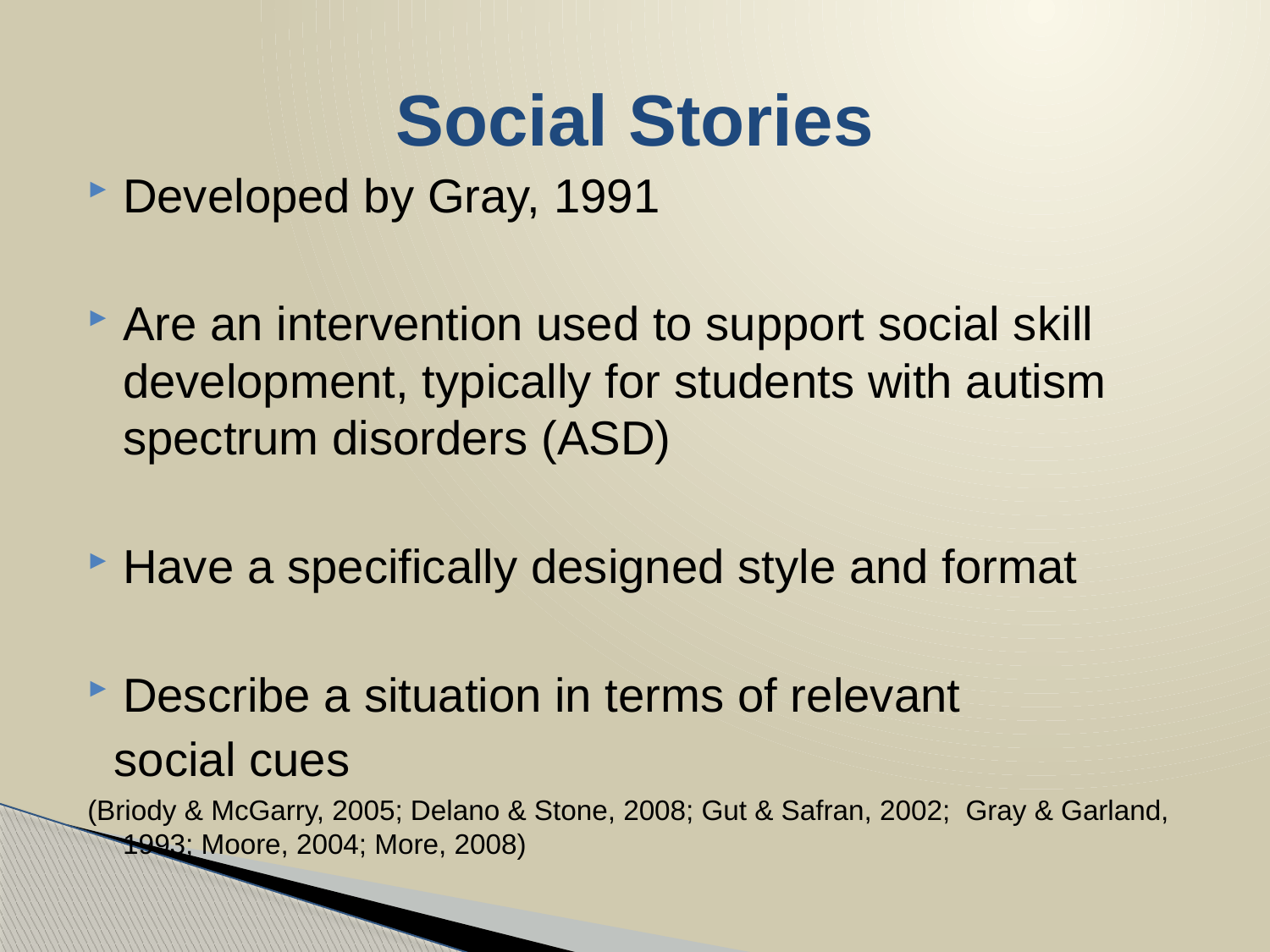

# Social Stories
Developed by Gray, 1991

Are an intervention used to support social skill development, typically for students with autism spectrum disorders (ASD)

Have a specifically designed style and format

Describe a situation in terms of relevant
  social cues
(Briody & McGarry, 2005; Delano & Stone, 2008; Gut & Safran, 2002;  Gray & Garland, 1993; Moore, 2004; More, 2008)